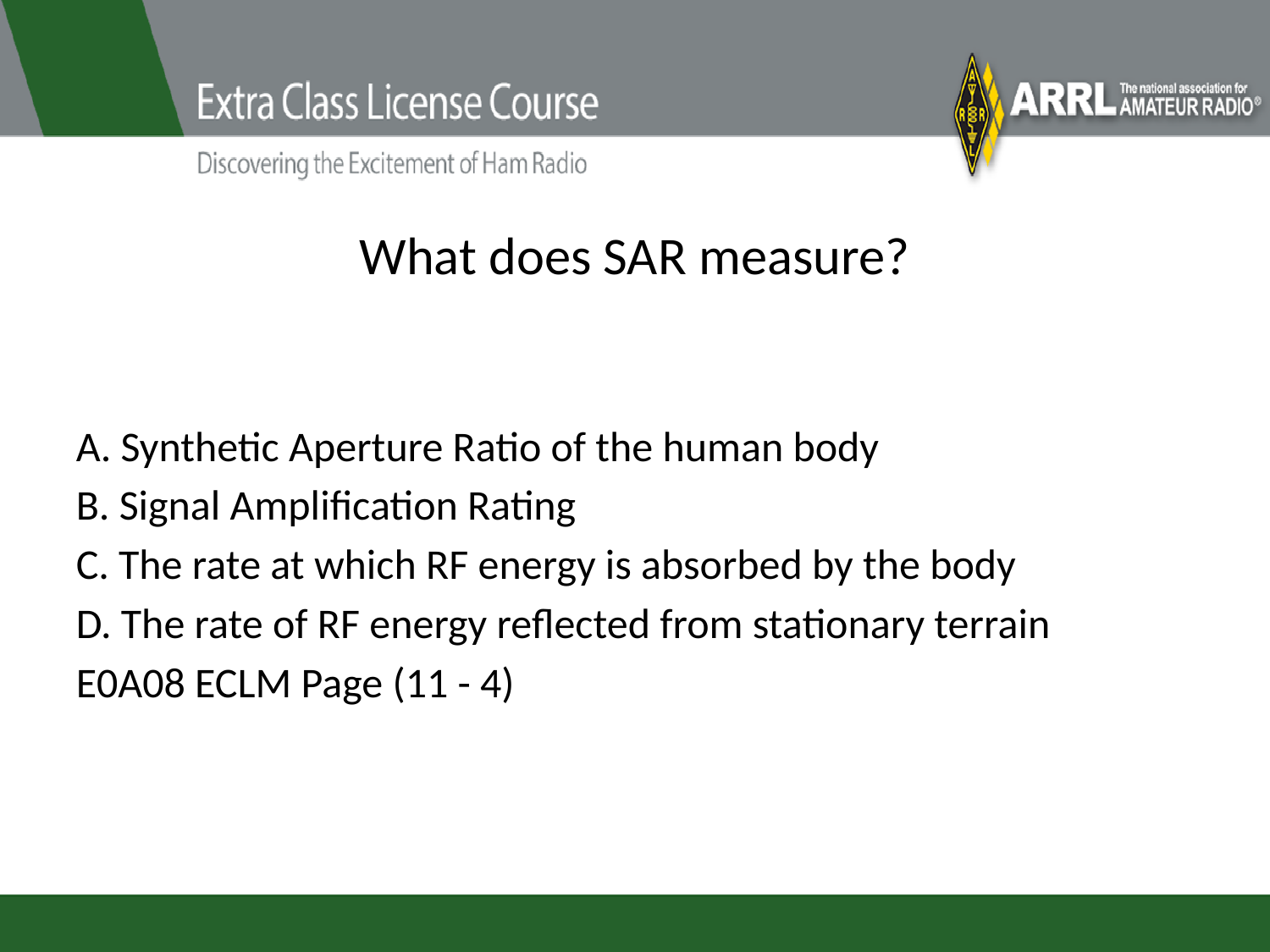

# What does SAR measure?
A. Synthetic Aperture Ratio of the human body
B. Signal Amplification Rating
C. The rate at which RF energy is absorbed by the body
D. The rate of RF energy reflected from stationary terrain
E0A08 ECLM Page (11 - 4)